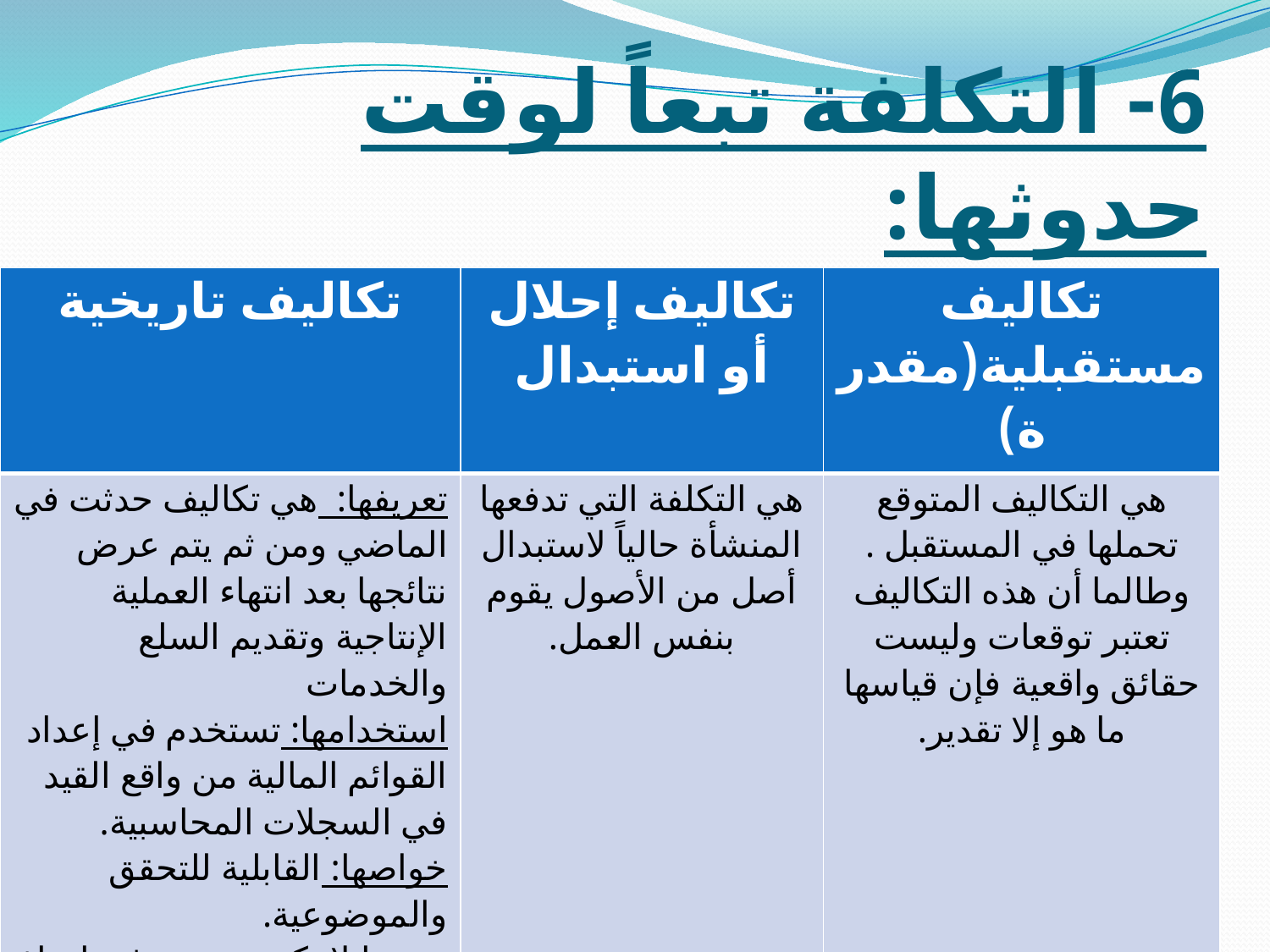

# 6- التكلفة تبعاً لوقت حدوثها:
| تكاليف تاريخية | تكاليف إحلال أو استبدال | تكاليف مستقبلية(مقدرة) |
| --- | --- | --- |
| تعريفها: هي تكاليف حدثت في الماضي ومن ثم يتم عرض نتائجها بعد انتهاء العملية الإنتاجية وتقديم السلع والخدمات استخدامها: تستخدم في إعداد القوائم المالية من واقع القيد في السجلات المحاسبية. خواصها: القابلية للتحقق والموضوعية. عيوبها:لا تكون مفيدة في اتخاذ القرارات لاختلاف الظروف عما كانت عليه في الماضي | هي التكلفة التي تدفعها المنشأة حالياً لاستبدال أصل من الأصول يقوم بنفس العمل. | هي التكاليف المتوقع تحملها في المستقبل . وطالما أن هذه التكاليف تعتبر توقعات وليست حقائق واقعية فإن قياسها ما هو إلا تقدير. |